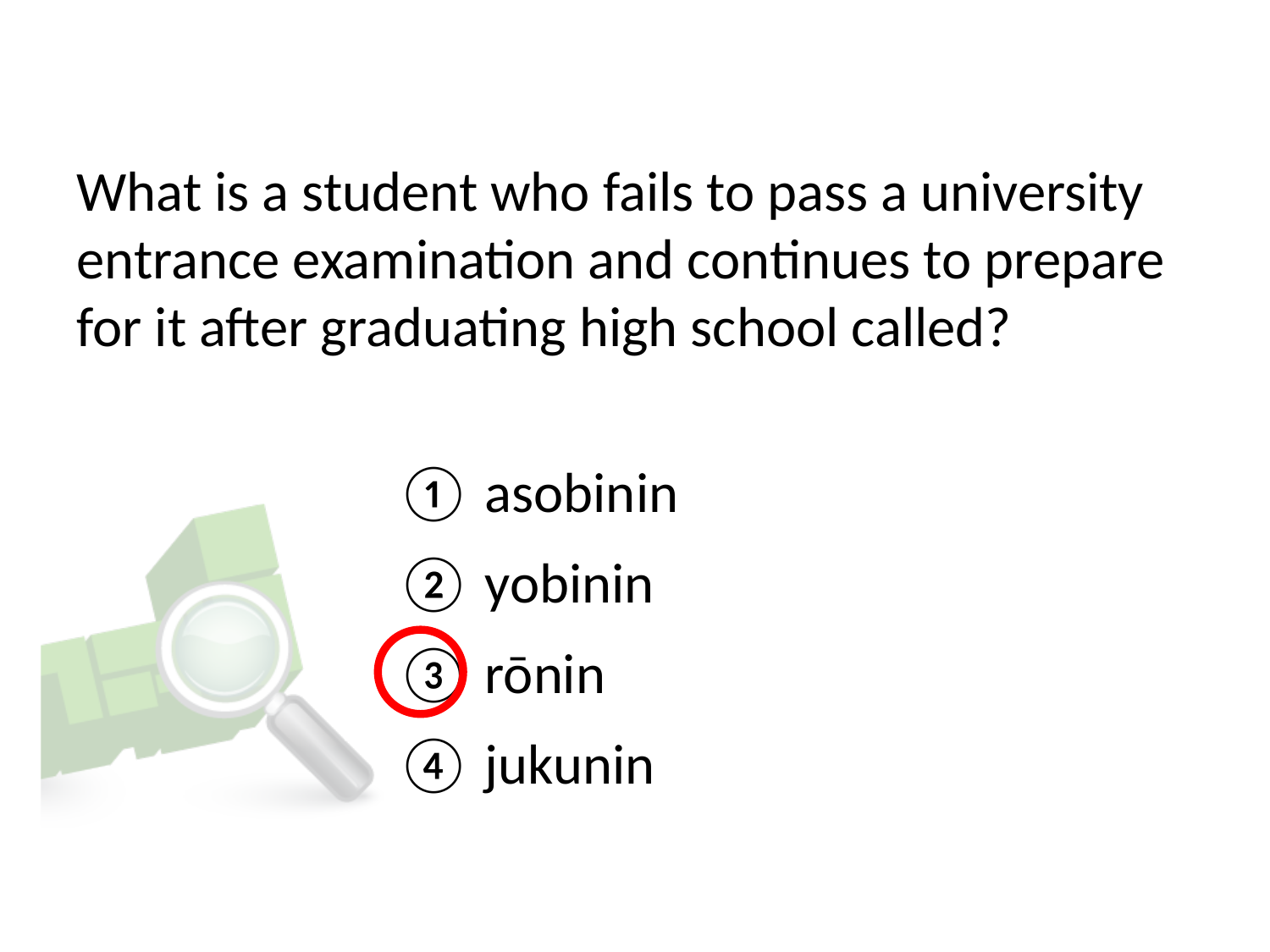

# What is a student who fails to pass a university entrance examination and continues to prepare for it after graduating high school called?
① asobinin
② yobinin
③ rōnin
④ jukunin